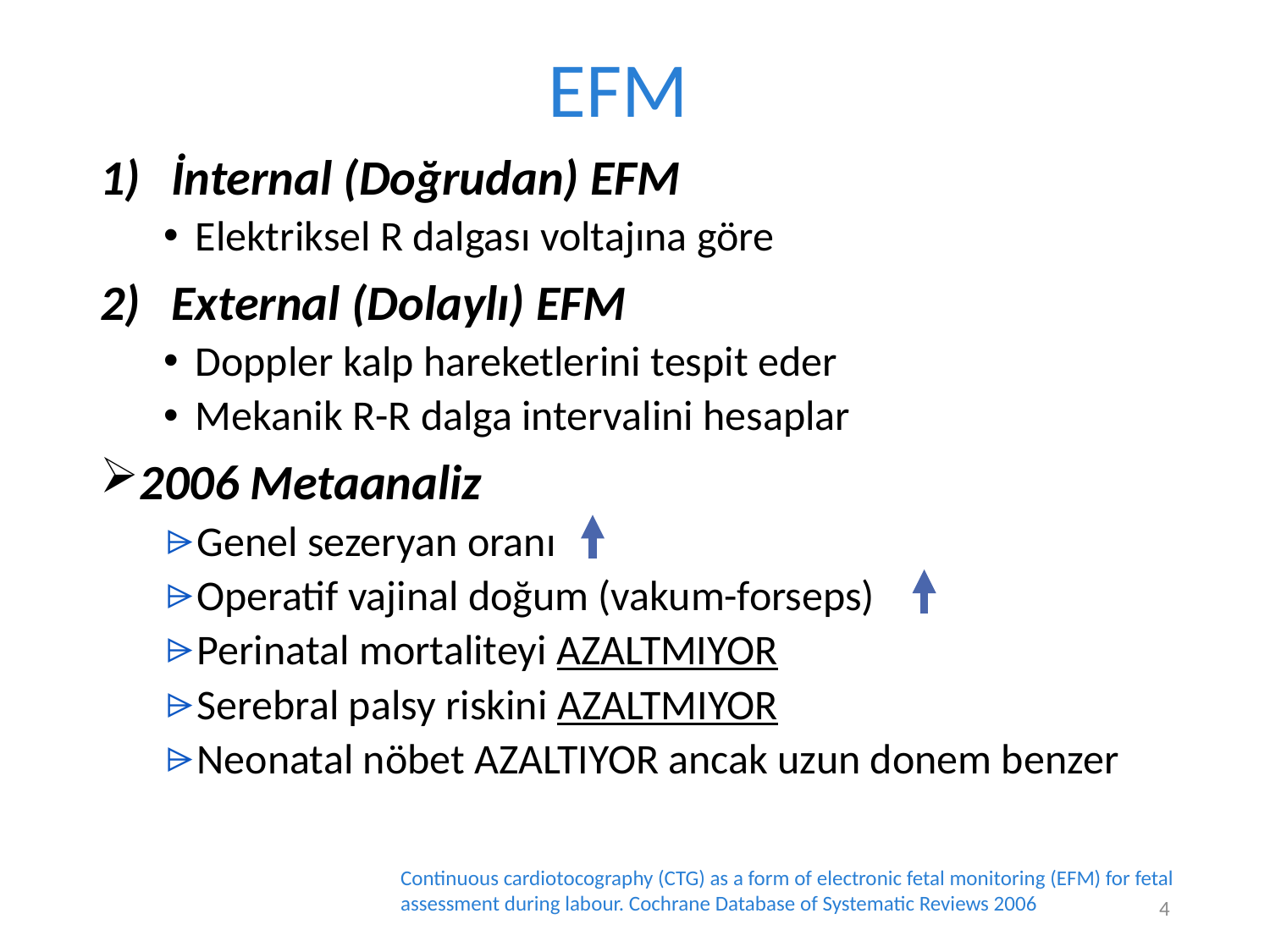

# EFM
İnternal (Doğrudan) EFM
Elektriksel R dalgası voltajına göre
External (Dolaylı) EFM
Doppler kalp hareketlerini tespit eder
Mekanik R-R dalga intervalini hesaplar
2006 Metaanaliz
Genel sezeryan oranı
Operatif vajinal doğum (vakum-forseps)
Perinatal mortaliteyi AZALTMIYOR
Serebral palsy riskini AZALTMIYOR
Neonatal nöbet AZALTIYOR ancak uzun donem benzer
Continuous cardiotocography (CTG) as a form of electronic fetal monitoring (EFM) for fetal assessment during labour. Cochrane Database of Systematic Reviews 2006

4